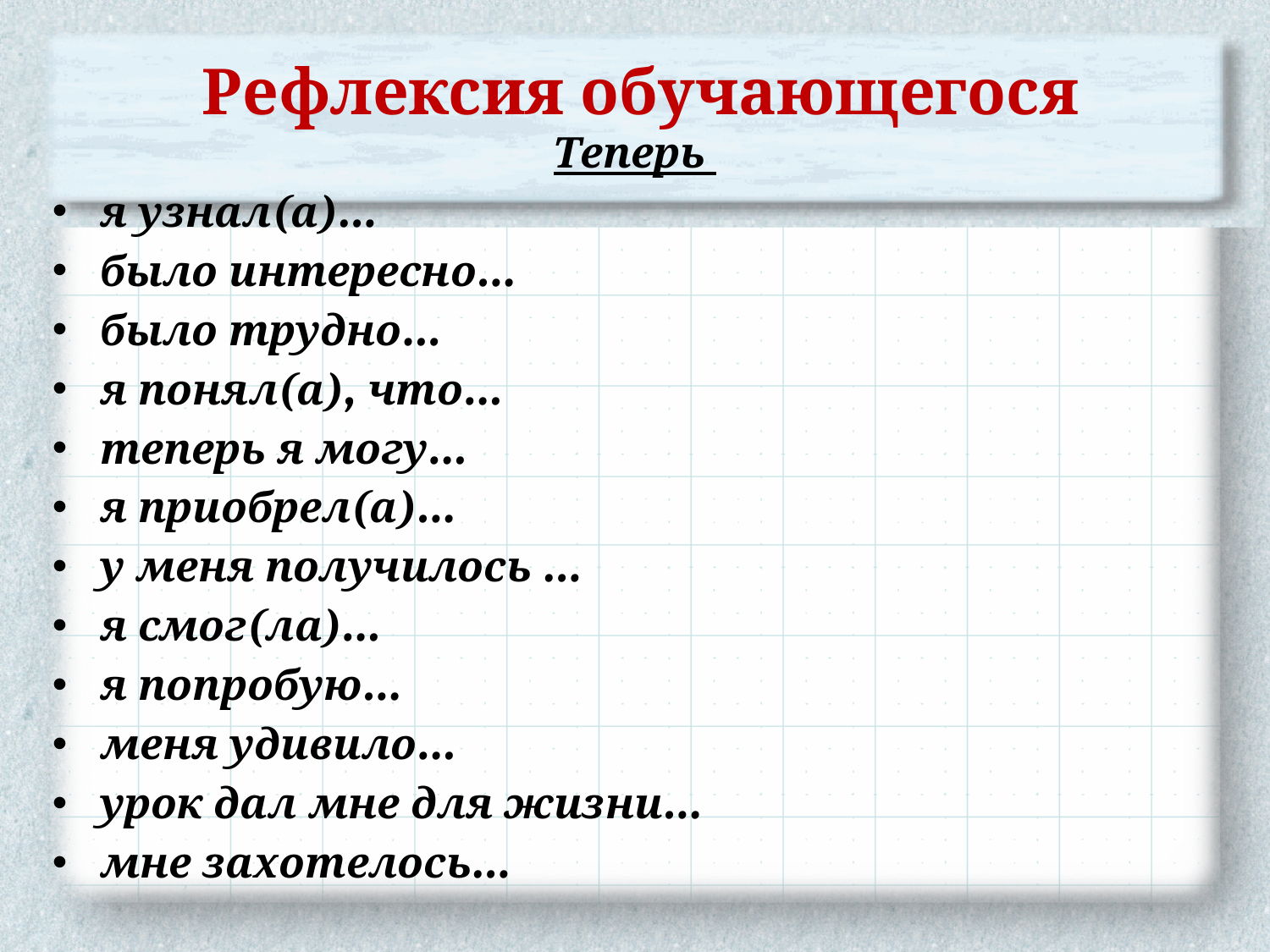

# Рефлексия обучающегося
Теперь
я узнал(а)…
было интересно…
было трудно…
я понял(а), что…
теперь я могу…
я приобрел(а)…
у меня получилось …
я смог(ла)…
я попробую…
меня удивило…
урок дал мне для жизни…
мне захотелось…